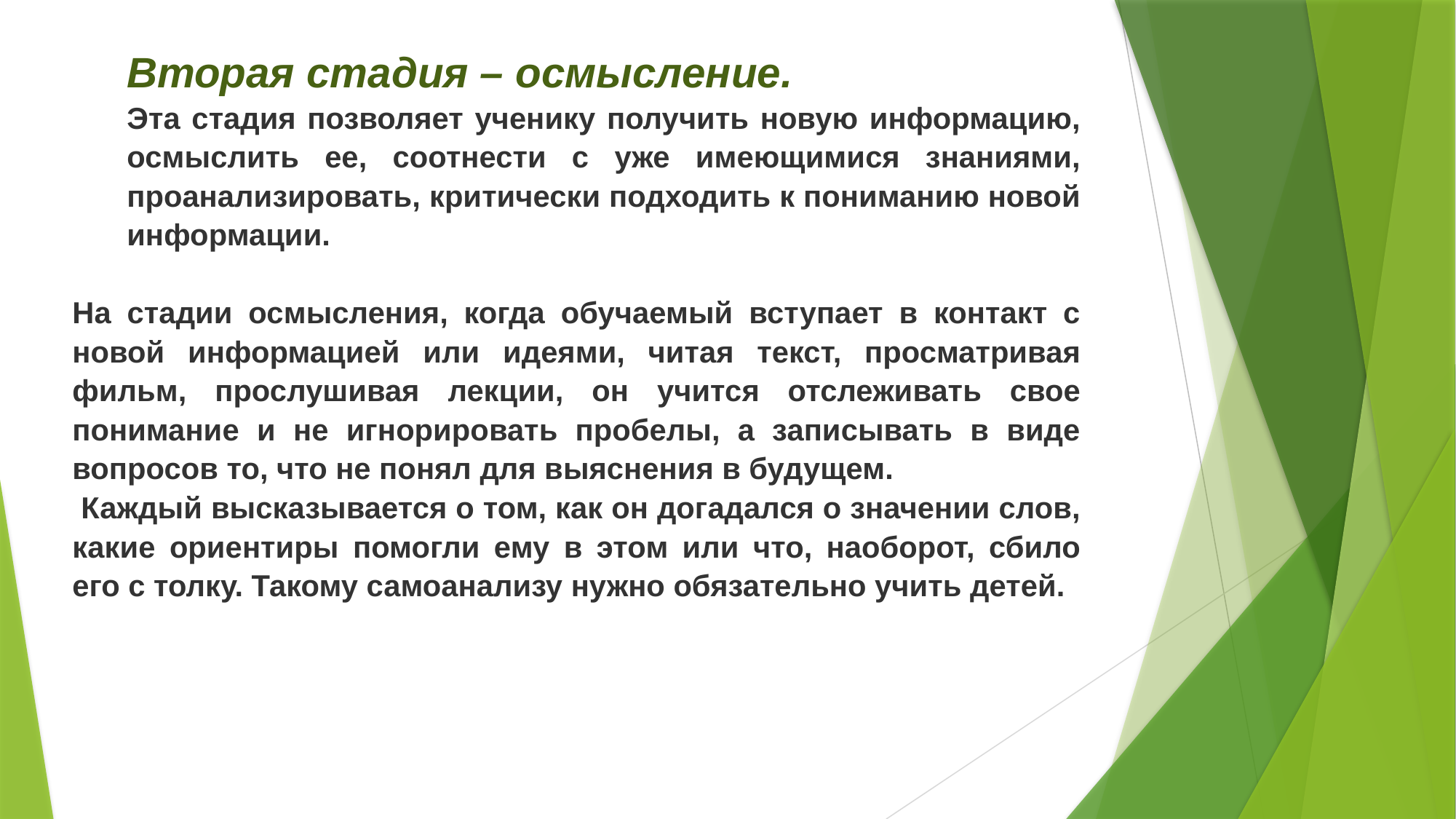

Вторая стадия – осмысление.
Эта стадия позволяет ученику получить новую информацию, осмыслить ее, соотнести с уже имеющимися знаниями, проанализировать, критически подходить к пониманию новой информации.

На стадии осмысления, когда обучаемый вступает в контакт с новой информацией или идеями, читая текст, просматривая фильм, прослушивая лекции, он учится отслеживать свое понимание и не игнорировать пробелы, а записывать в виде вопросов то, что не понял для выяснения в будущем.
 Каждый высказывается о том, как он догадался о значении слов, какие ориентиры помогли ему в этом или что, наоборот, сбило его с толку. Такому самоанализу нужно обязательно учить детей.